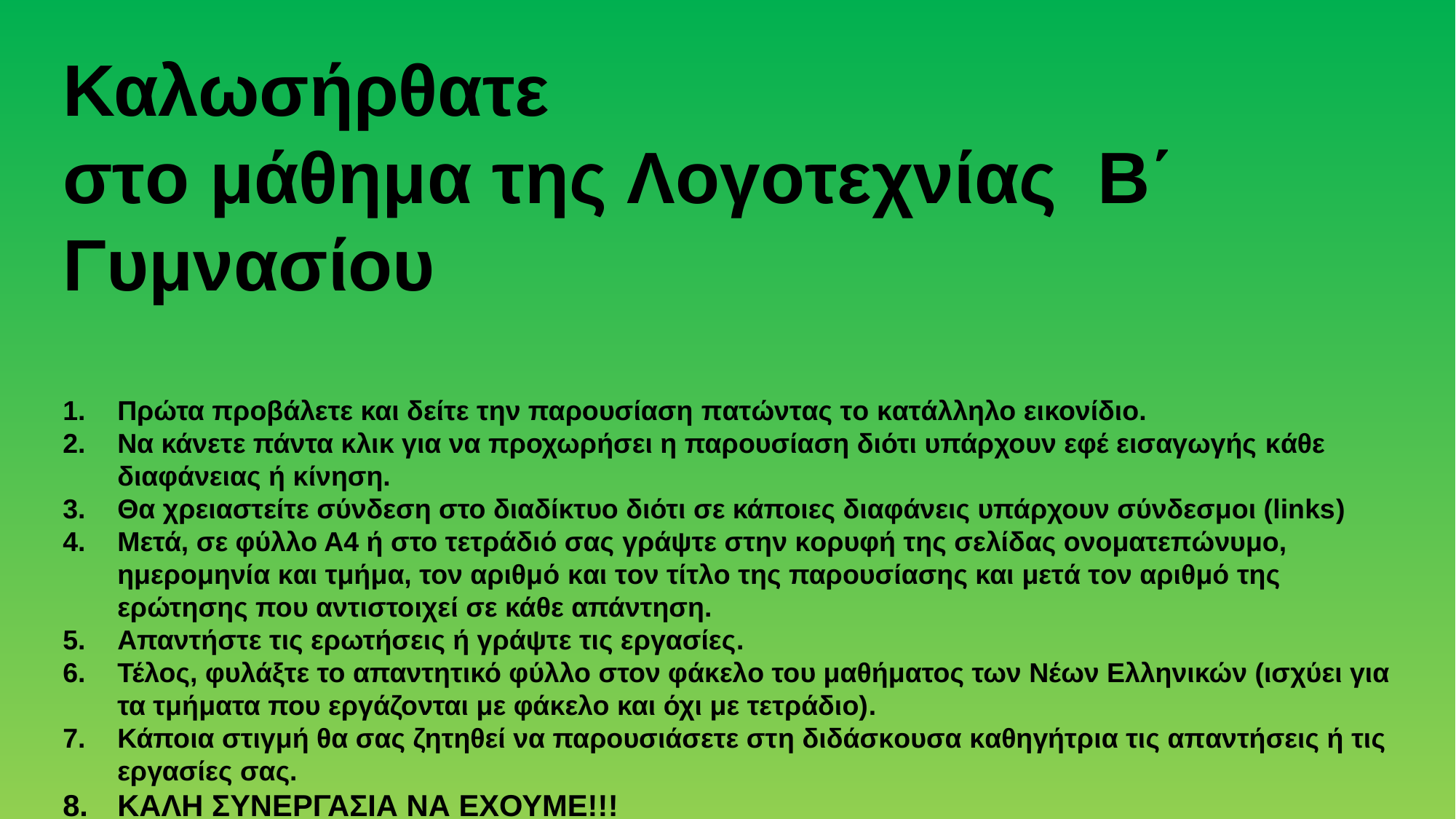

Καλωσήρθατε
στο μάθημα της Λογοτεχνίας  Β΄ Γυμνασίου

Πρώτα προβάλετε και δείτε την παρουσίαση πατώντας το κατάλληλο εικονίδιο.
Να κάνετε πάντα κλικ για να προχωρήσει η παρουσίαση διότι υπάρχουν εφέ εισαγωγής κάθε διαφάνειας ή κίνηση.
Θα χρειαστείτε σύνδεση στο διαδίκτυο διότι σε κάποιες διαφάνεις υπάρχουν σύνδεσμοι (links)
Μετά, σε φύλλο Α4 ή στο τετράδιό σας γράψτε στην κορυφή της σελίδας ονοματεπώνυμο, ημερομηνία και τμήμα, τον αριθμό και τον τίτλο της παρουσίασης και μετά τον αριθμό της ερώτησης που αντιστοιχεί σε κάθε απάντηση.
Απαντήστε τις ερωτήσεις ή γράψτε τις εργασίες.
Τέλος, φυλάξτε το απαντητικό φύλλο στον φάκελο του μαθήματος των Νέων Ελληνικών (ισχύει για τα τμήματα που εργάζονται με φάκελο και όχι με τετράδιο).
Κάποια στιγμή θα σας ζητηθεί να παρουσιάσετε στη διδάσκουσα καθηγήτρια τις απαντήσεις ή τις εργασίες σας.
ΚΑΛΗ ΣΥΝΕΡΓΑΣΙΑ ΝΑ ΕΧΟΥΜΕ!!!